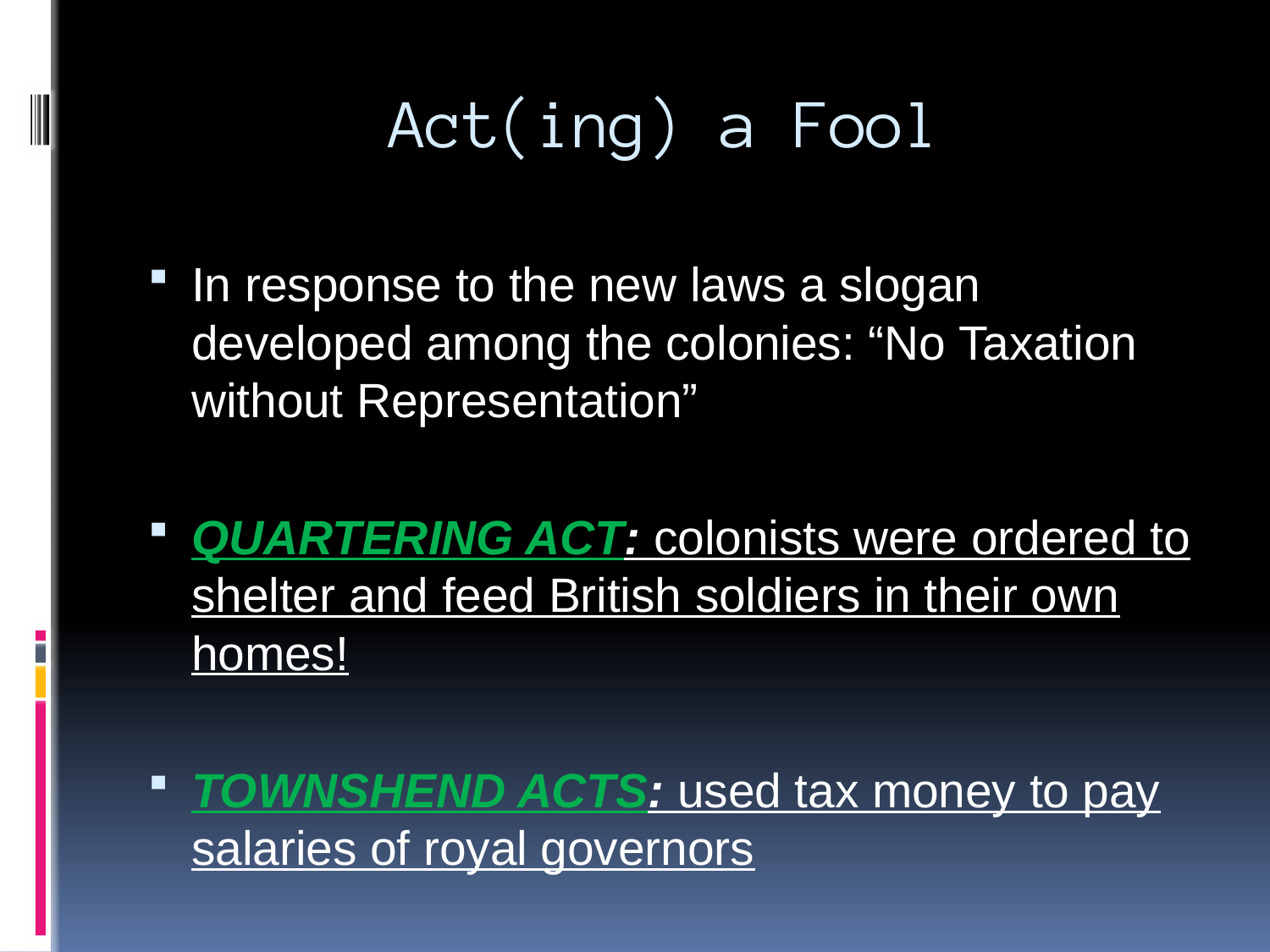

# Act(ing) a Fool
In response to the new laws a slogan developed among the colonies: “No Taxation without Representation”

QUARTERING ACT: colonists were ordered to shelter and feed British soldiers in their own homes!

TOWNSHEND ACTS: used tax money to pay salaries of royal governors